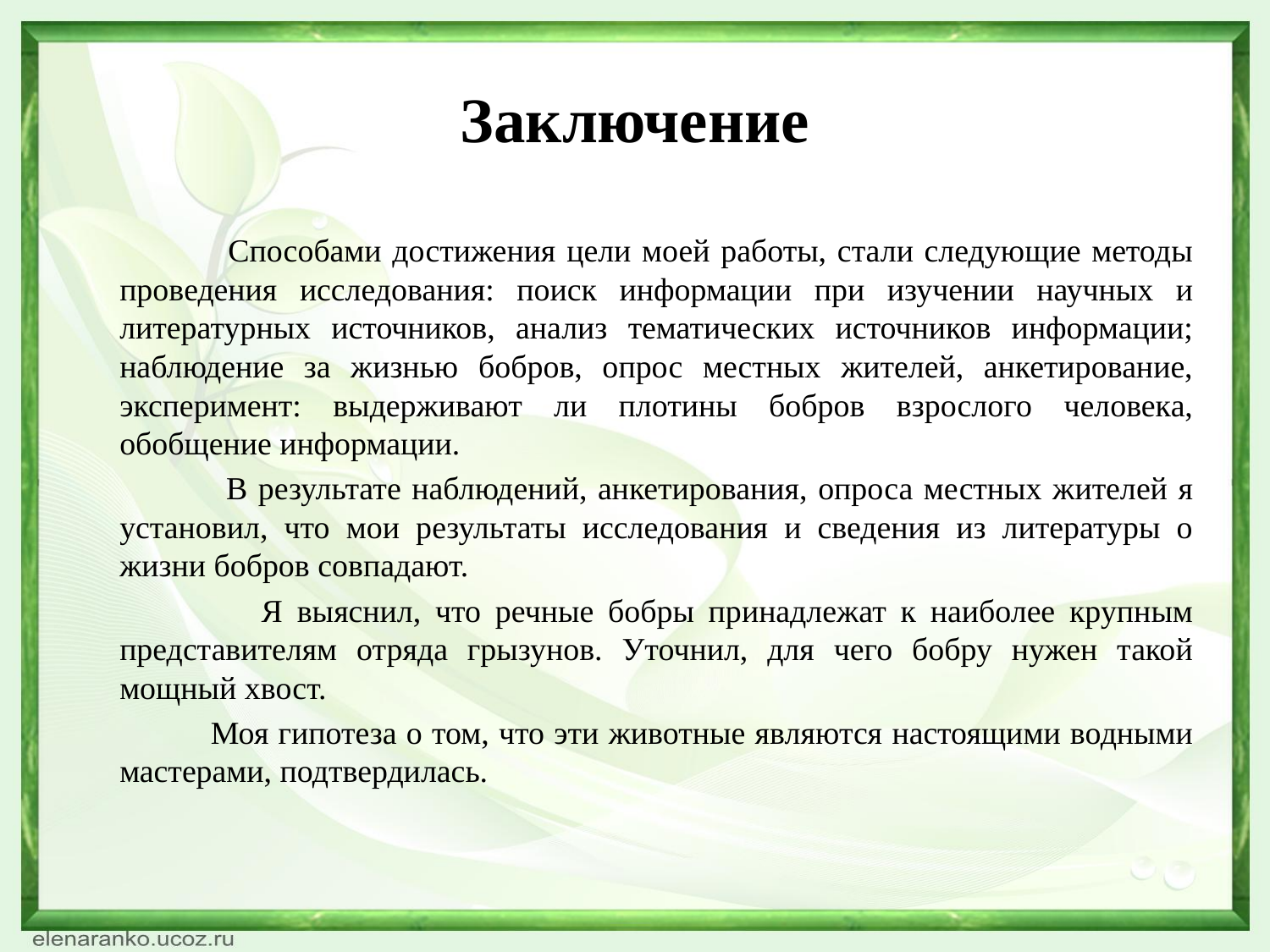

# Заключение

              Способами достижения цели моей работы, стали следующие методы проведения исследования: поиск информации при изучении научных и литературных источников, анализ тематических источников информации; наблюдение за жизнью бобров, опрос местных жителей, анкетирование, эксперимент: выдерживают ли плотины бобров взрослого человека, обобщение информации.
              В результате наблюдений, анкетирования, опроса местных жителей я установил, что мои результаты исследования и сведения из литературы о жизни бобров совпадают.
             Я выяснил, что речные бобры принадлежат к наиболее крупным представителям отряда грызунов. Уточнил, для чего бобру нужен такой мощный хвост.
              Моя гипотеза о том, что эти животные являются настоящими водными мастерами, подтвердилась.